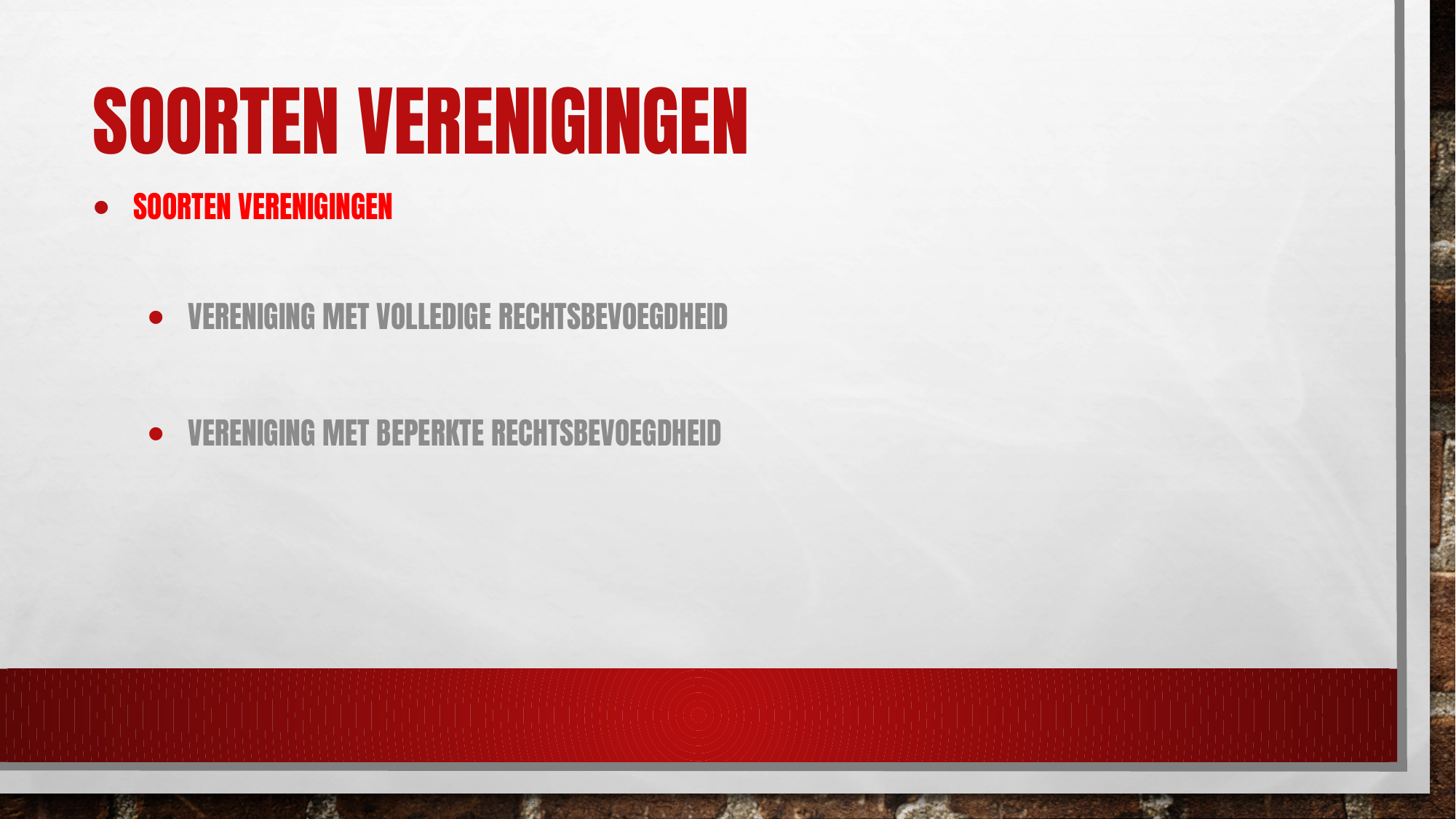

# Soorten verenigingen
Soorten verenigingen

Vereniging met volledige rechtsbevoegdheid

Vereniging met beperkte rechtsbevoegdheid